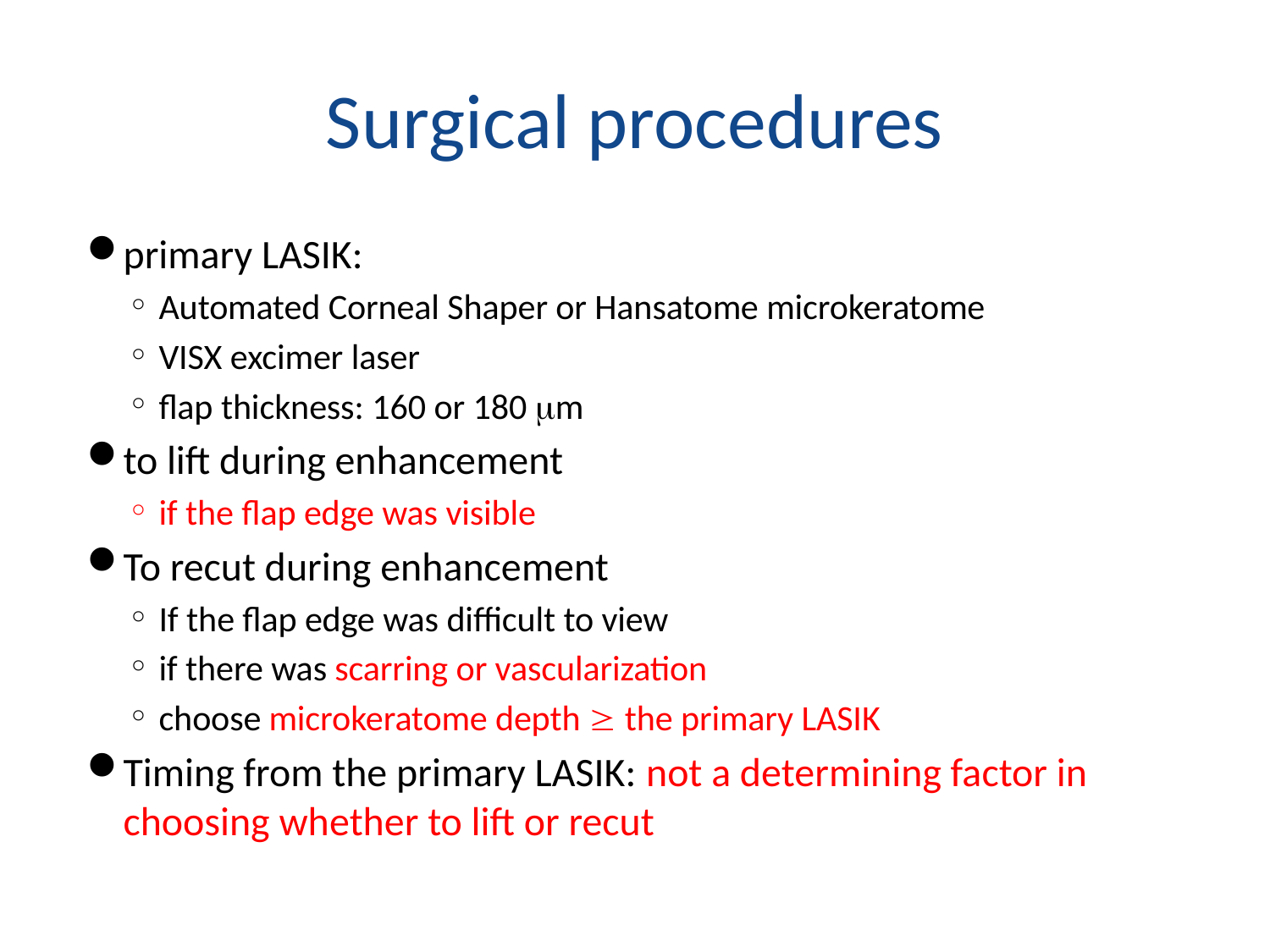

# Surgical procedures
primary LASIK:
Automated Corneal Shaper or Hansatome microkeratome
VISX excimer laser
flap thickness: 160 or 180 μm
to lift during enhancement
if the flap edge was visible
To recut during enhancement
If the flap edge was difficult to view
if there was scarring or vascularization
choose microkeratome depth ≥ the primary LASIK
Timing from the primary LASIK: not a determining factor in choosing whether to lift or recut